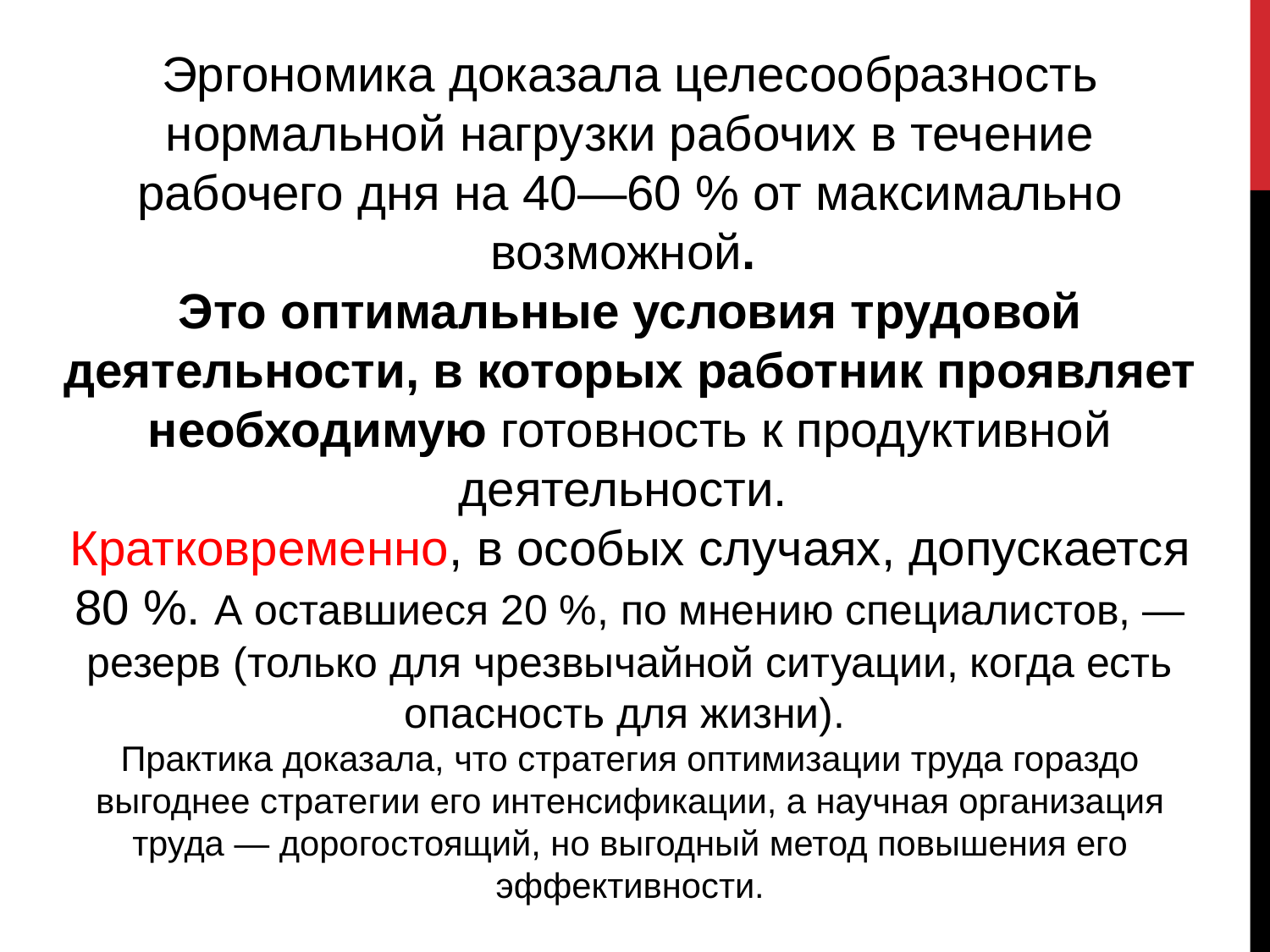

Эргономика доказала целесообразность нормальной нагрузки рабочих в течение рабочего дня на 40—60 % от максимально возможной.
Это оптимальные условия трудовой деятельности, в которых работник проявляет необходимую готовность к продуктивной деятельности.
Кратковременно, в особых случаях, допускается 80 %. А оставшиеся 20 %, по мнению специалистов, — резерв (только для чрезвычайной ситуации, когда есть опасность для жизни).
Практика доказала, что стратегия оптимизации труда гораздо выгоднее стратегии его интенсификации, а научная организация труда — дорогостоящий, но выгодный метод повышения его эффективности.